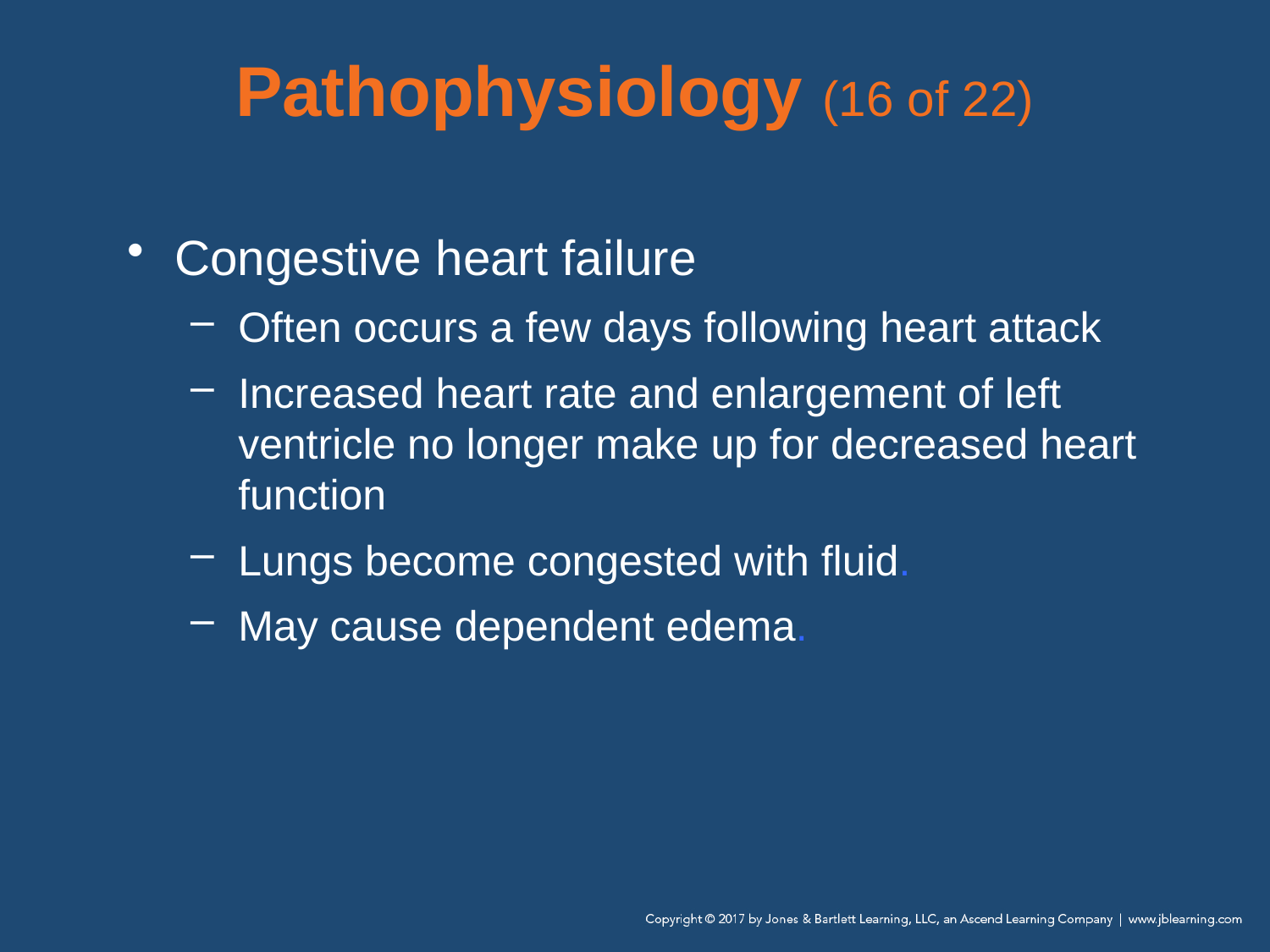

# Pathophysiology (16 of 22)
Congestive heart failure
Often occurs a few days following heart attack
Increased heart rate and enlargement of left ventricle no longer make up for decreased heart function
Lungs become congested with fluid.
May cause dependent edema.